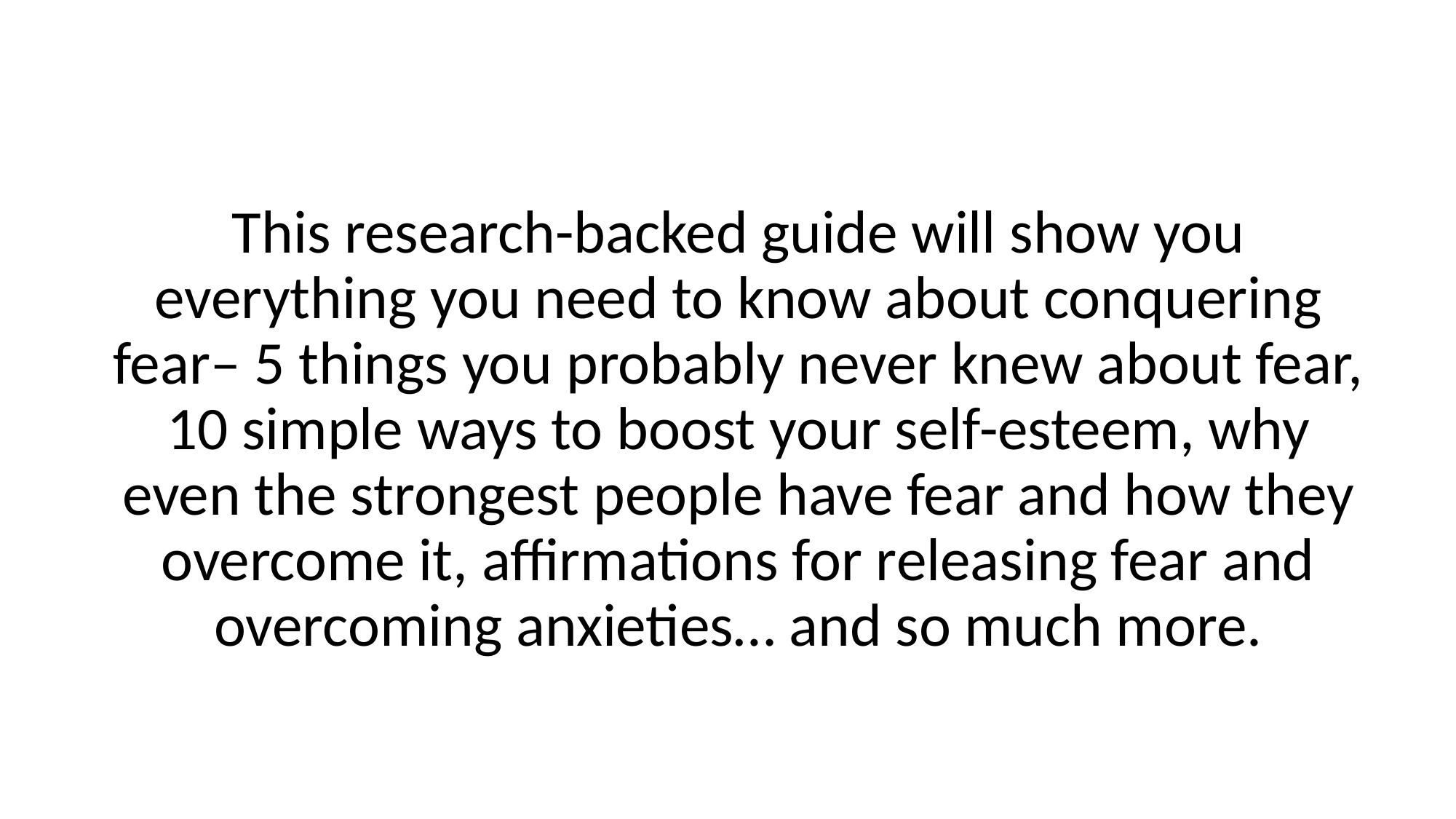

This research-backed guide will show you everything you need to know about conquering fear– 5 things you probably never knew about fear, 10 simple ways to boost your self-esteem, why even the strongest people have fear and how they overcome it, affirmations for releasing fear and overcoming anxieties… and so much more.